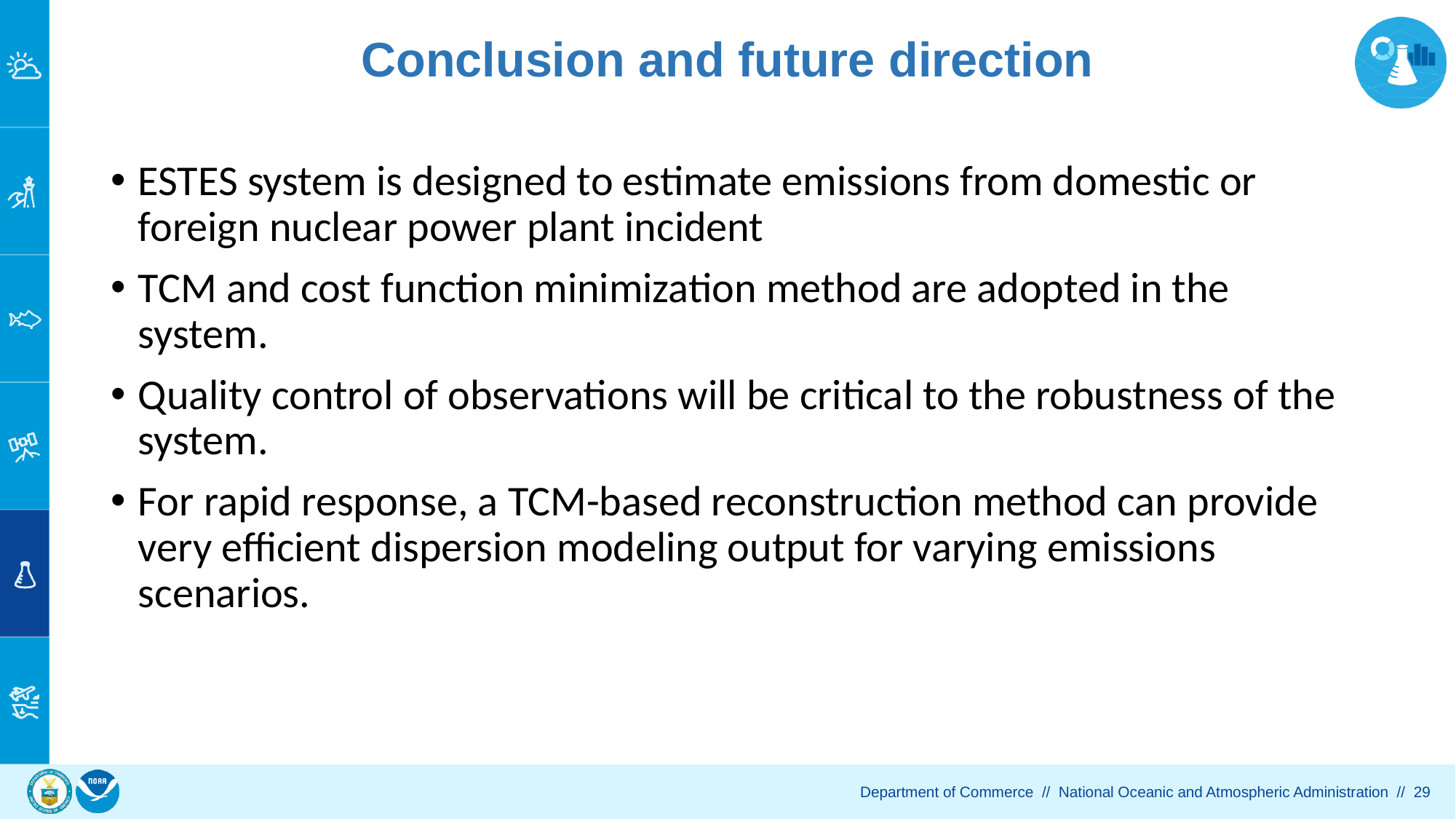

# Conclusion and future direction
ESTES system is designed to estimate emissions from domestic or foreign nuclear power plant incident
TCM and cost function minimization method are adopted in the system.
Quality control of observations will be critical to the robustness of the system.
For rapid response, a TCM-based reconstruction method can provide very efficient dispersion modeling output for varying emissions scenarios.